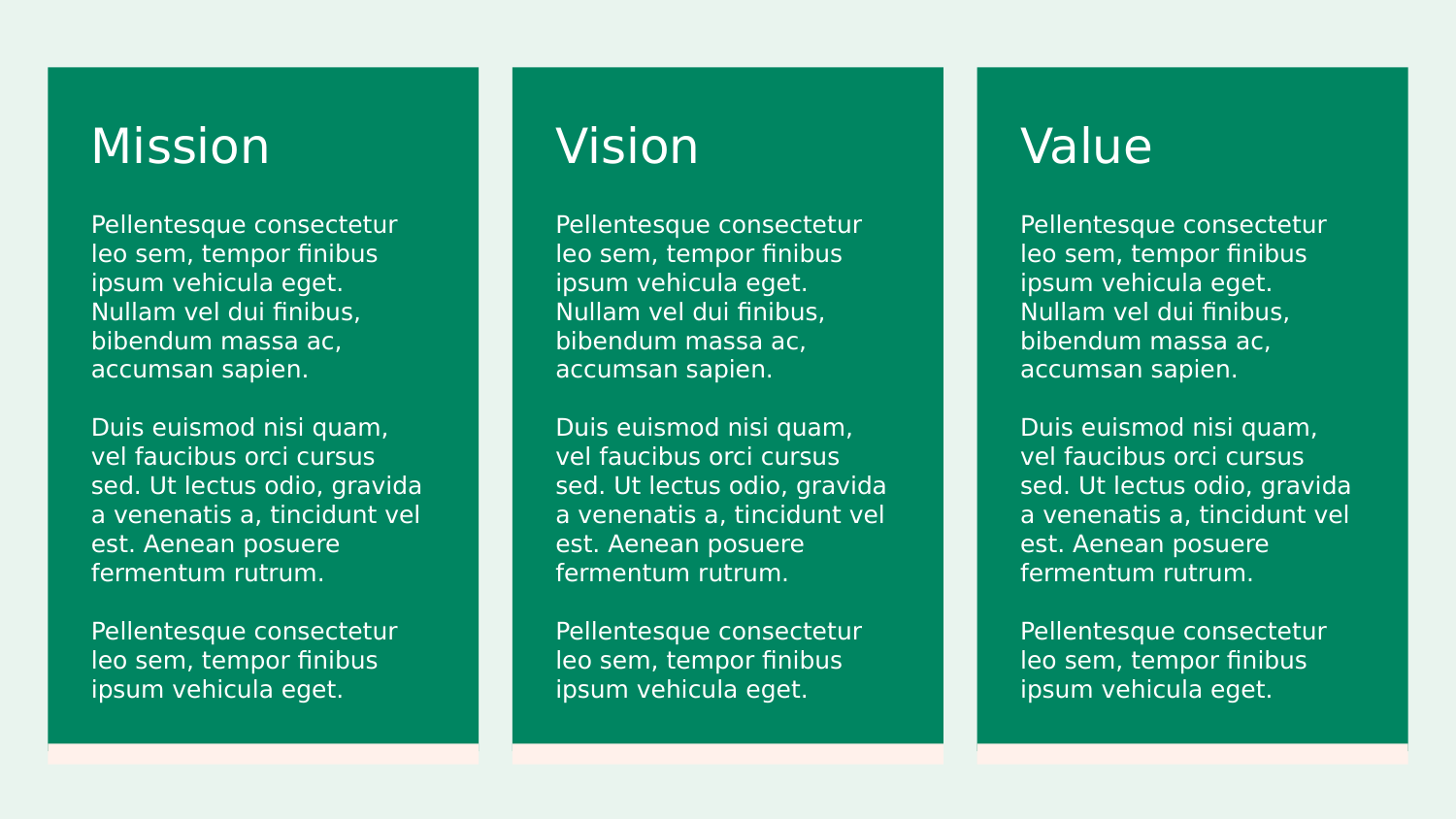

# Mission
Vision
Value
Pellentesque consectetur leo sem, tempor finibus ipsum vehicula eget. Nullam vel dui finibus, bibendum massa ac, accumsan sapien.

Duis euismod nisi quam, vel faucibus orci cursus sed. Ut lectus odio, gravida a venenatis a, tincidunt vel est. Aenean posuere fermentum rutrum.

Pellentesque consectetur leo sem, tempor finibus ipsum vehicula eget.

Pellentesque consectetur leo sem, tempor finibus ipsum vehicula eget. Nullam vel dui finibus, bibendum massa ac, accumsan sapien.

Duis euismod nisi quam, vel faucibus orci cursus sed. Ut lectus odio, gravida a venenatis a, tincidunt vel est. Aenean posuere fermentum rutrum.

Pellentesque consectetur leo sem, tempor finibus ipsum vehicula eget.

Pellentesque consectetur leo sem, tempor finibus ipsum vehicula eget. Nullam vel dui finibus, bibendum massa ac, accumsan sapien.

Duis euismod nisi quam, vel faucibus orci cursus sed. Ut lectus odio, gravida a venenatis a, tincidunt vel est. Aenean posuere fermentum rutrum.

Pellentesque consectetur leo sem, tempor finibus ipsum vehicula eget.